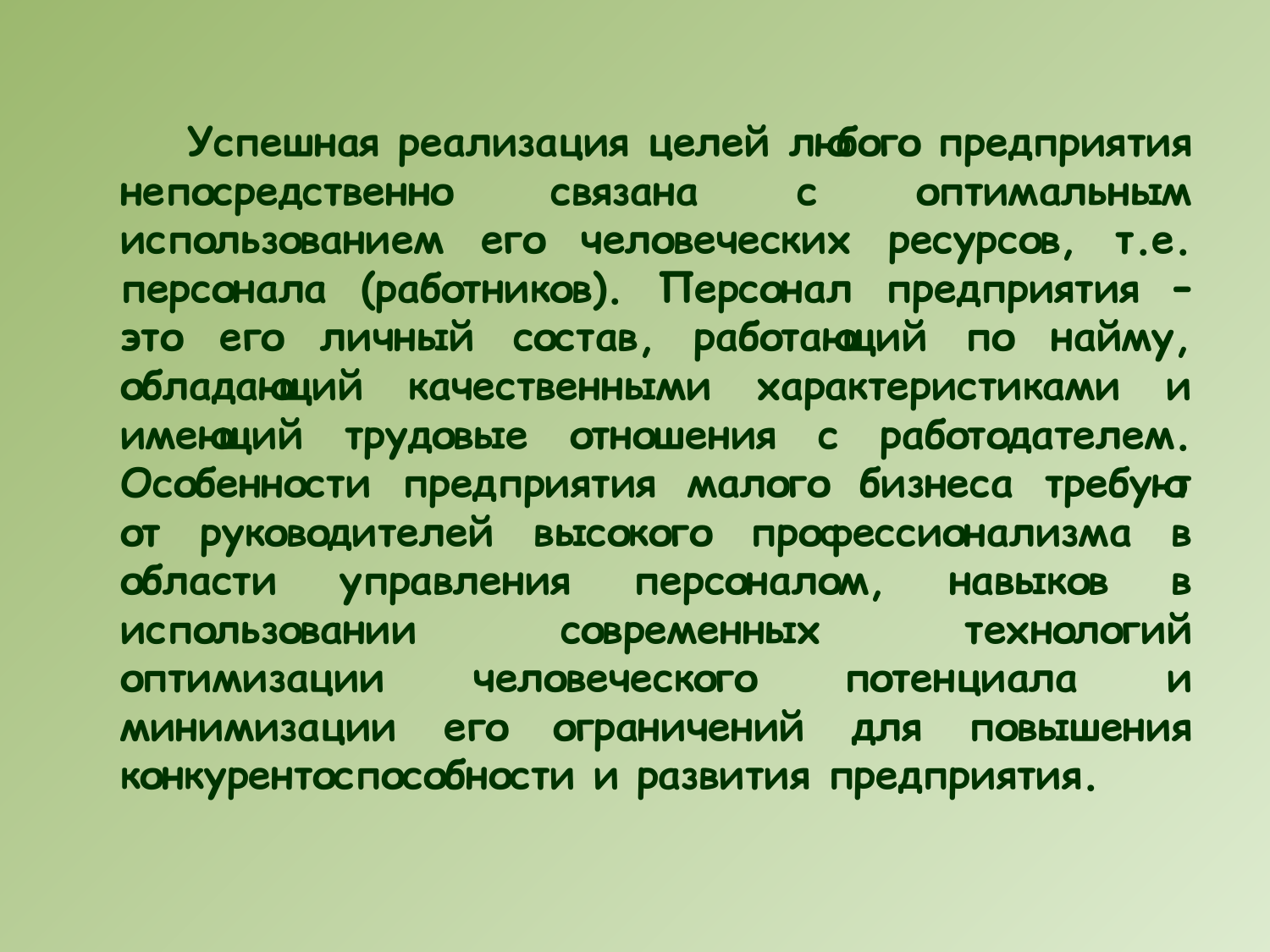

Успешная реализация целей любого предприятия непосредственно связана с оптимальным использованием его человеческих ресурсов, т.е. персонала (работников). Персонал предприятия – это его личный состав, работающий по найму, обладающий качественными характеристиками и имеющий трудовые отношения с работодателем. Особенности предприятия малого бизнеса требуют от руководителей высокого профессионализма в области управления персоналом, навыков в использовании современных технологий оптимизации человеческого потенциала и минимизации его ограничений для повышения конкурентоспособности и развития предприятия.